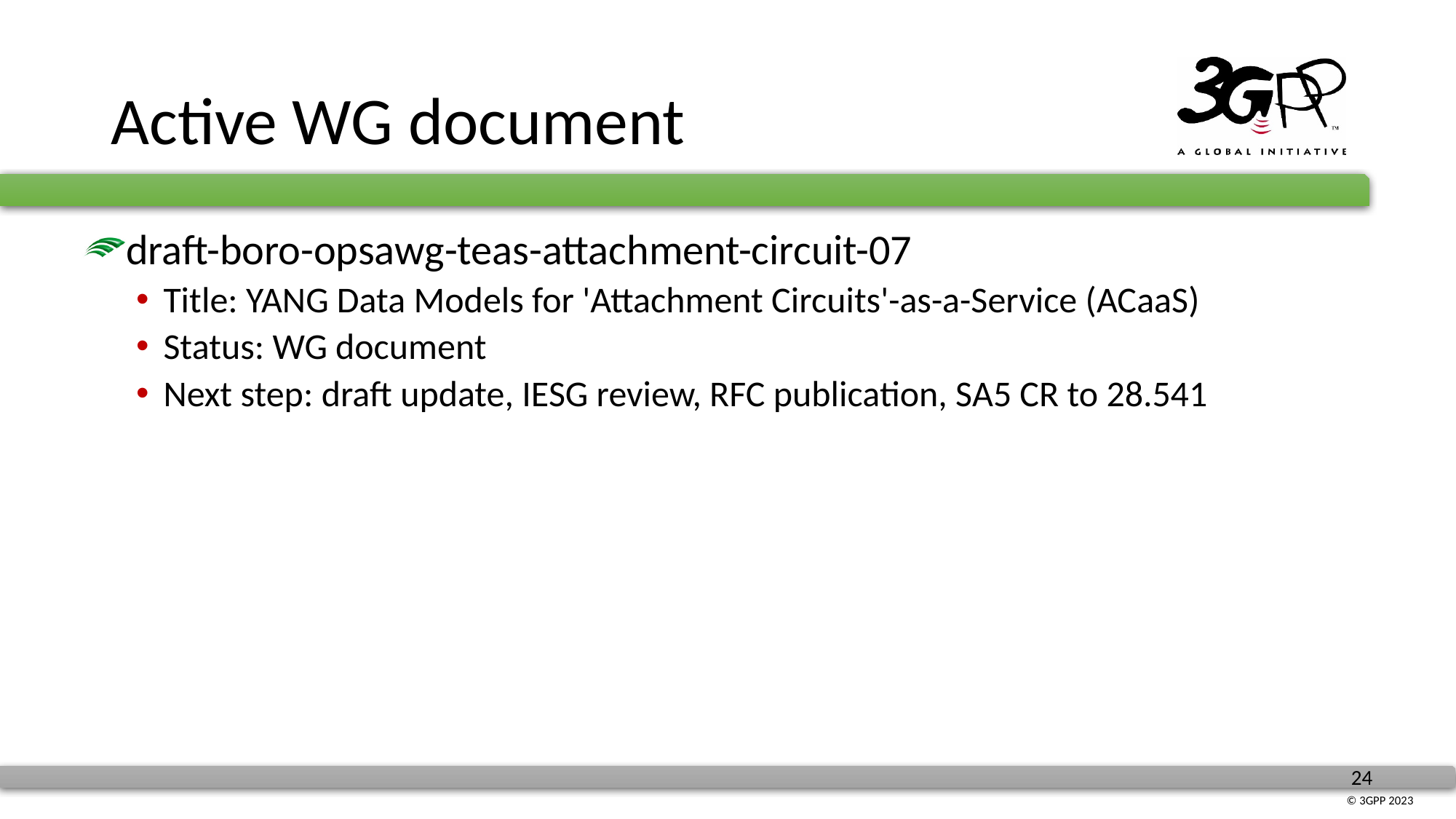

# Active WG document
draft-boro-opsawg-teas-attachment-circuit-07
Title: YANG Data Models for 'Attachment Circuits'-as-a-Service (ACaaS)
Status: WG document
Next step: draft update, IESG review, RFC publication, SA5 CR to 28.541